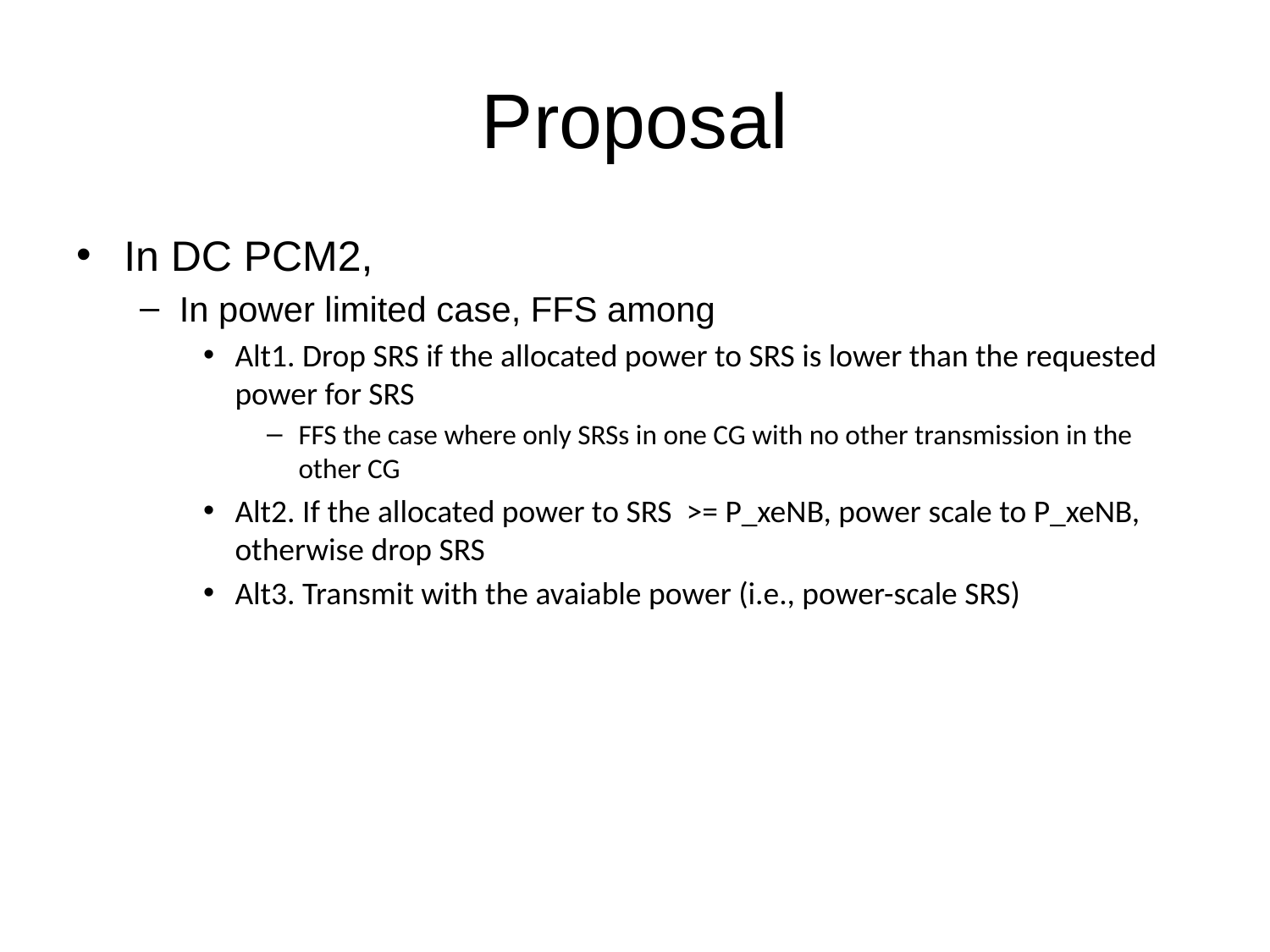

# Proposal
In DC PCM2,
In power limited case, FFS among
Alt1. Drop SRS if the allocated power to SRS is lower than the requested power for SRS
FFS the case where only SRSs in one CG with no other transmission in the other CG
Alt2. If the allocated power to SRS  >= P_xeNB, power scale to P_xeNB, otherwise drop SRS
Alt3. Transmit with the avaiable power (i.e., power-scale SRS)